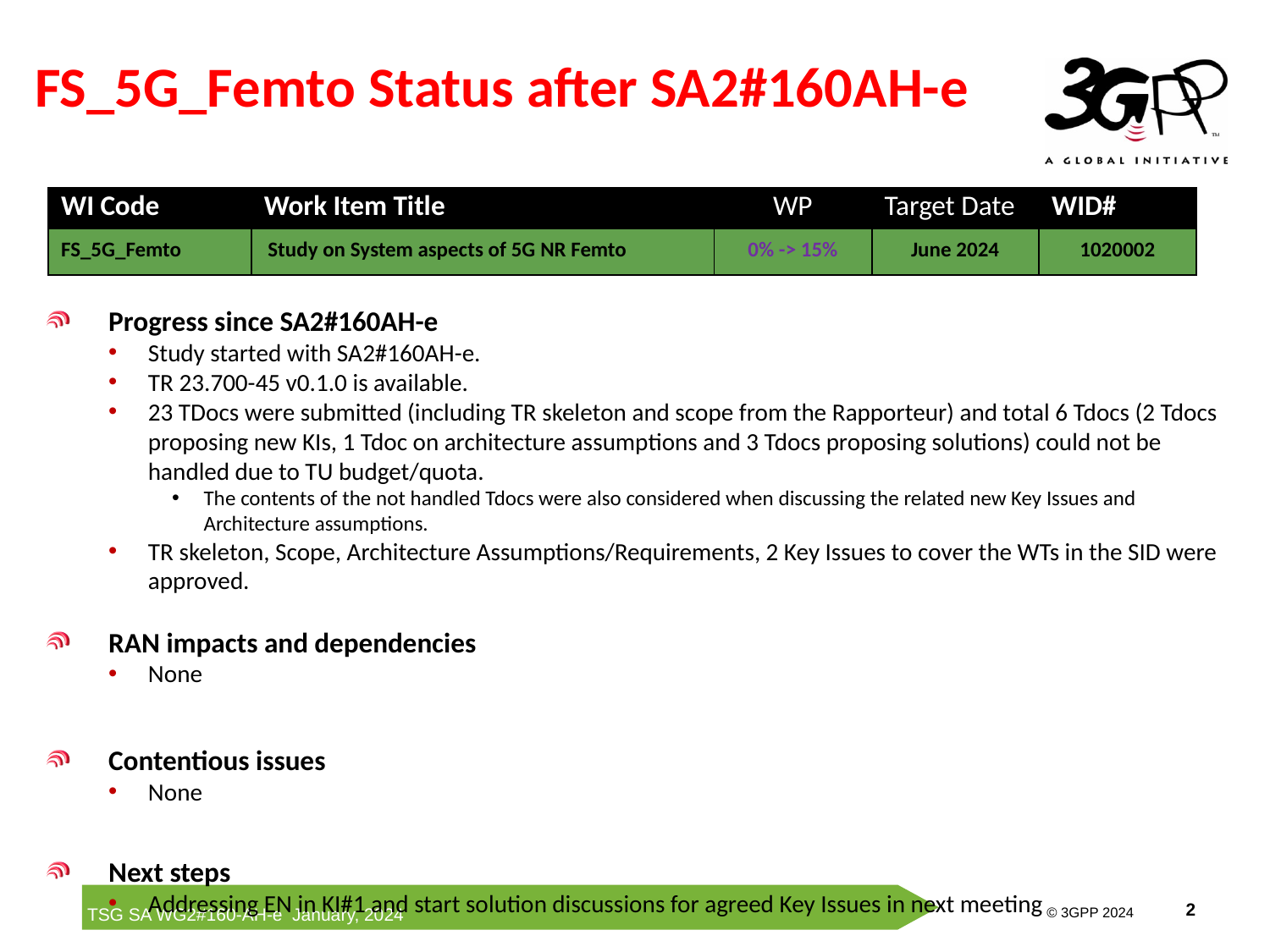

# FS_5G_Femto Status after SA2#160AH-e
| WI Code | Work Item Title | WP | Target Date | WID# |
| --- | --- | --- | --- | --- |
| FS\_5G\_Femto | Study on System aspects of 5G NR Femto | 0% -> 15% | June 2024 | 1020002 |
Progress since SA2#160AH-e
Study started with SA2#160AH-e.
TR 23.700-45 v0.1.0 is available.
23 TDocs were submitted (including TR skeleton and scope from the Rapporteur) and total 6 Tdocs (2 Tdocs proposing new KIs, 1 Tdoc on architecture assumptions and 3 Tdocs proposing solutions) could not be handled due to TU budget/quota.
The contents of the not handled Tdocs were also considered when discussing the related new Key Issues and Architecture assumptions.
TR skeleton, Scope, Architecture Assumptions/Requirements, 2 Key Issues to cover the WTs in the SID were approved.

RAN impacts and dependencies
None

Contentious issues
None

Next steps
Addressing EN in KI#1 and start solution discussions for agreed Key Issues in next meeting